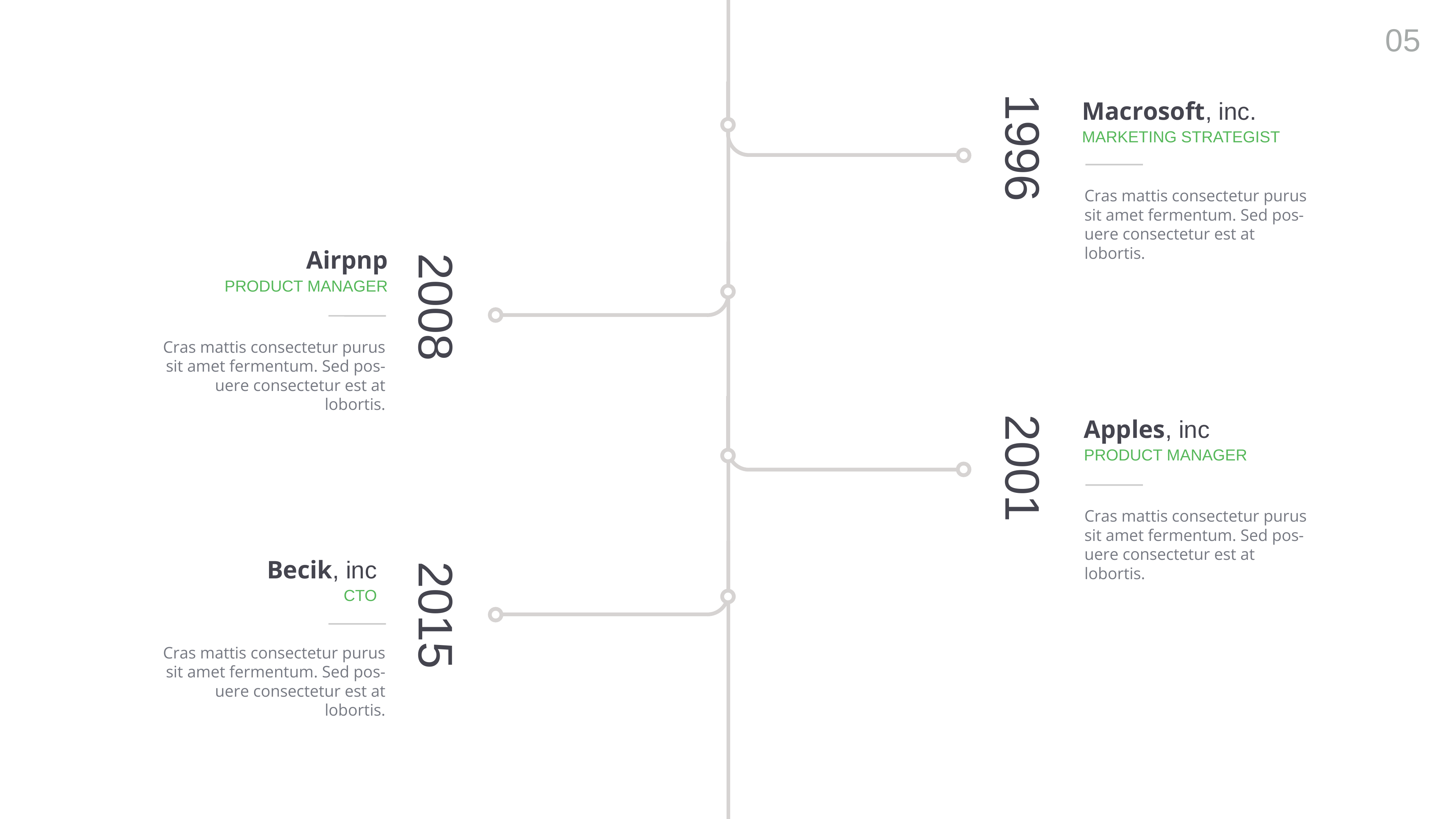

05

Macrosoft, inc.
MARKETING STRATEGIST
1996

Cras mattis consectetur purus sit amet fermentum. Sed pos-
uere consectetur est at lobortis.
Airpnp
PRODUCT MANAGER

2008

Cras mattis consectetur purus sit amet fermentum. Sed pos-
uere consectetur est at lobortis.

Apples, inc
PRODUCT MANAGER
2001

Cras mattis consectetur purus sit amet fermentum. Sed pos-
uere consectetur est at lobortis.

Becik, inc
CTO
2015

Cras mattis consectetur purus sit amet fermentum. Sed pos-
uere consectetur est at lobortis.